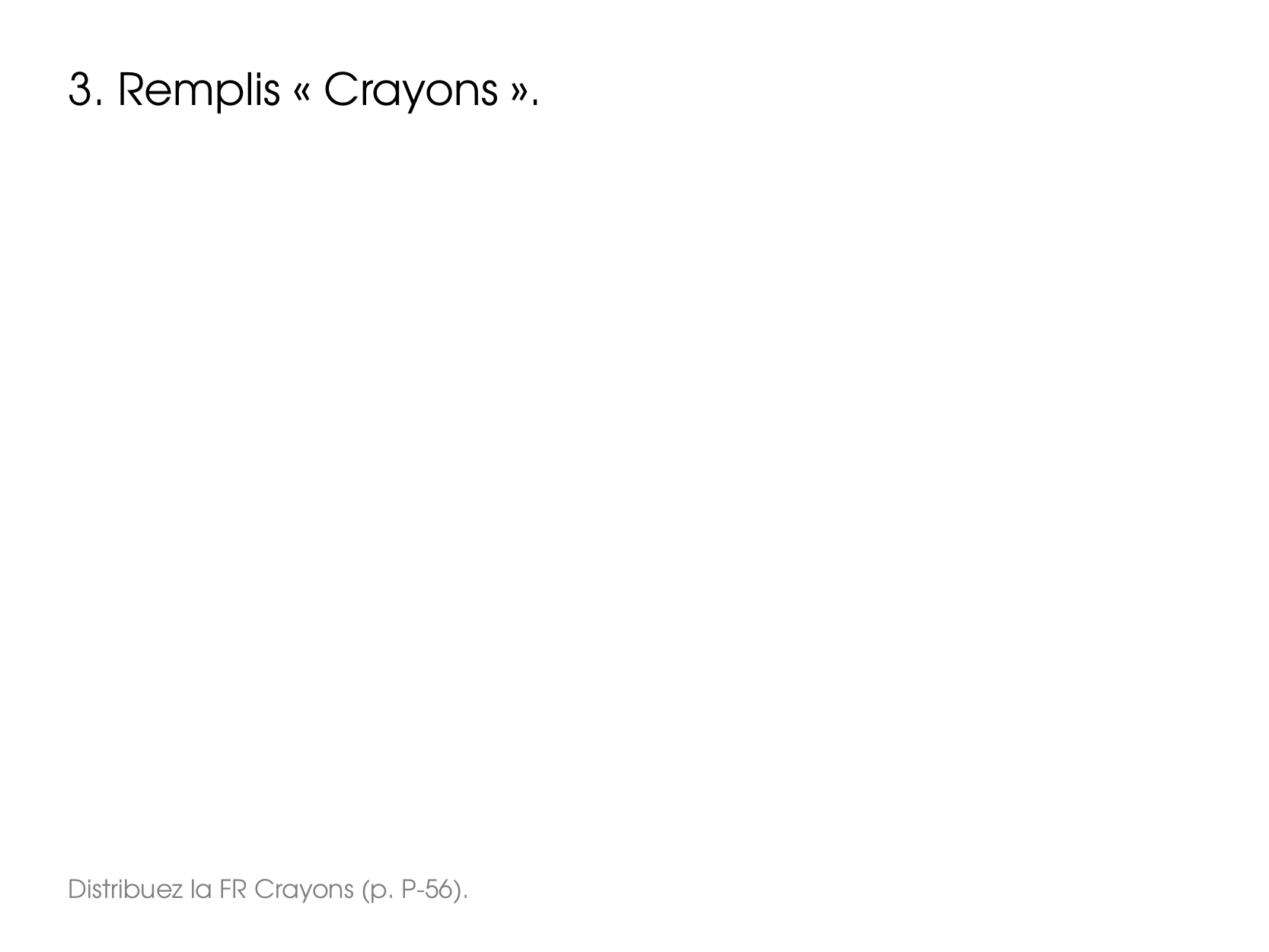

3. Remplis « Crayons ».
Distribuez la FR Crayons (p. P-56).